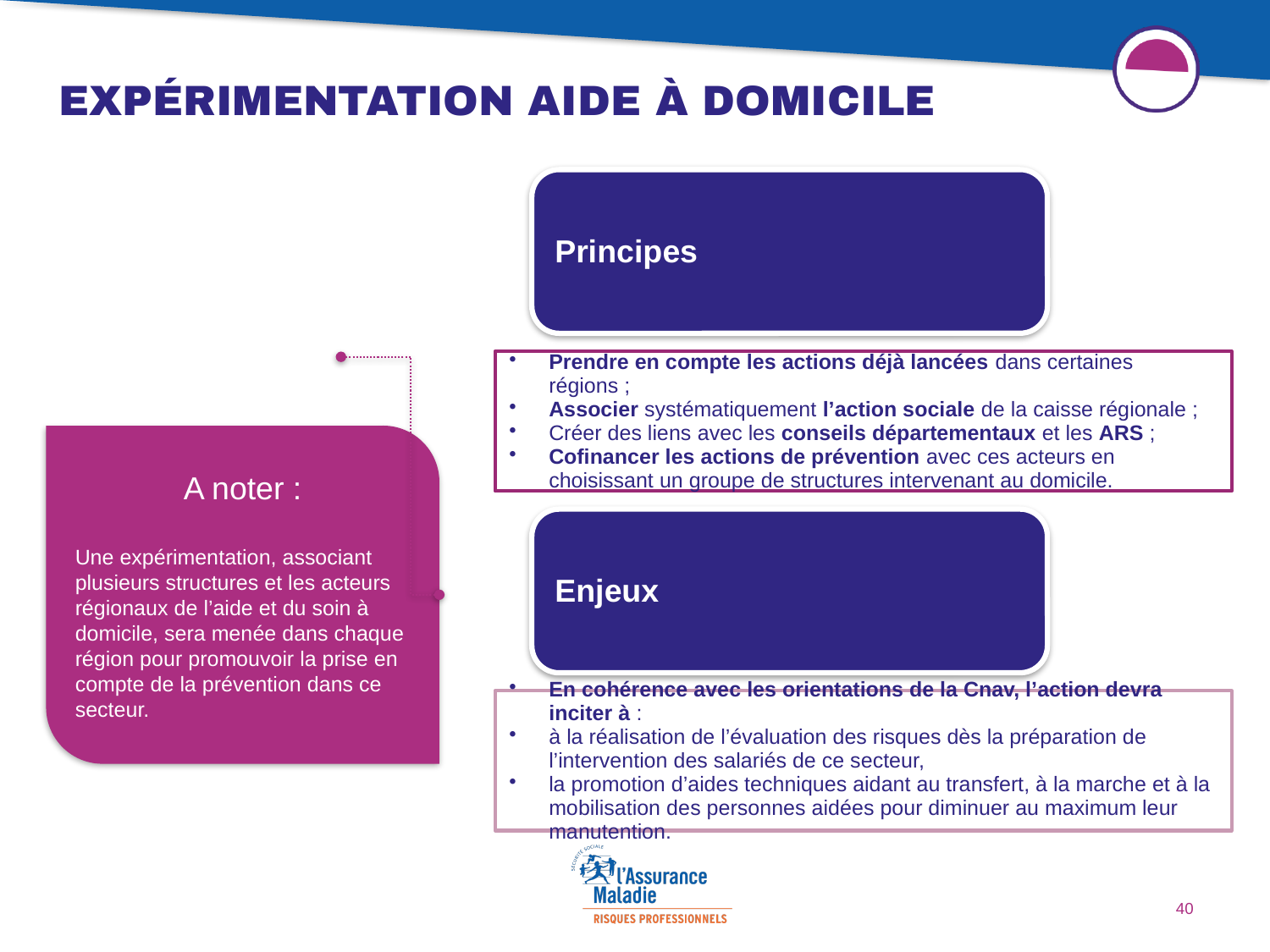

# Expérimentation Aide à domicile
Prendre en compte les actions déjà lancées dans certaines régions ;
Enjeux
Principes
En cohérence avec les orientations de la Cnav, l’action devra inciter à :
Associer systématiquement l’action sociale de la caisse régionale ;
Créer des liens avec les conseils départementaux et les ARS ;
Cofinancer les actions de prévention avec ces acteurs en choisissant un groupe de structures intervenant au domicile.
à la réalisation de l’évaluation des risques dès la préparation de l’intervention des salariés de ce secteur,
la promotion d’aides techniques aidant au transfert, à la marche et à la mobilisation des personnes aidées pour diminuer au maximum leur manutention.
A noter :

Une expérimentation, associant plusieurs structures et les acteurs régionaux de l’aide et du soin à domicile, sera menée dans chaque région pour promouvoir la prise en compte de la prévention dans ce secteur.
40